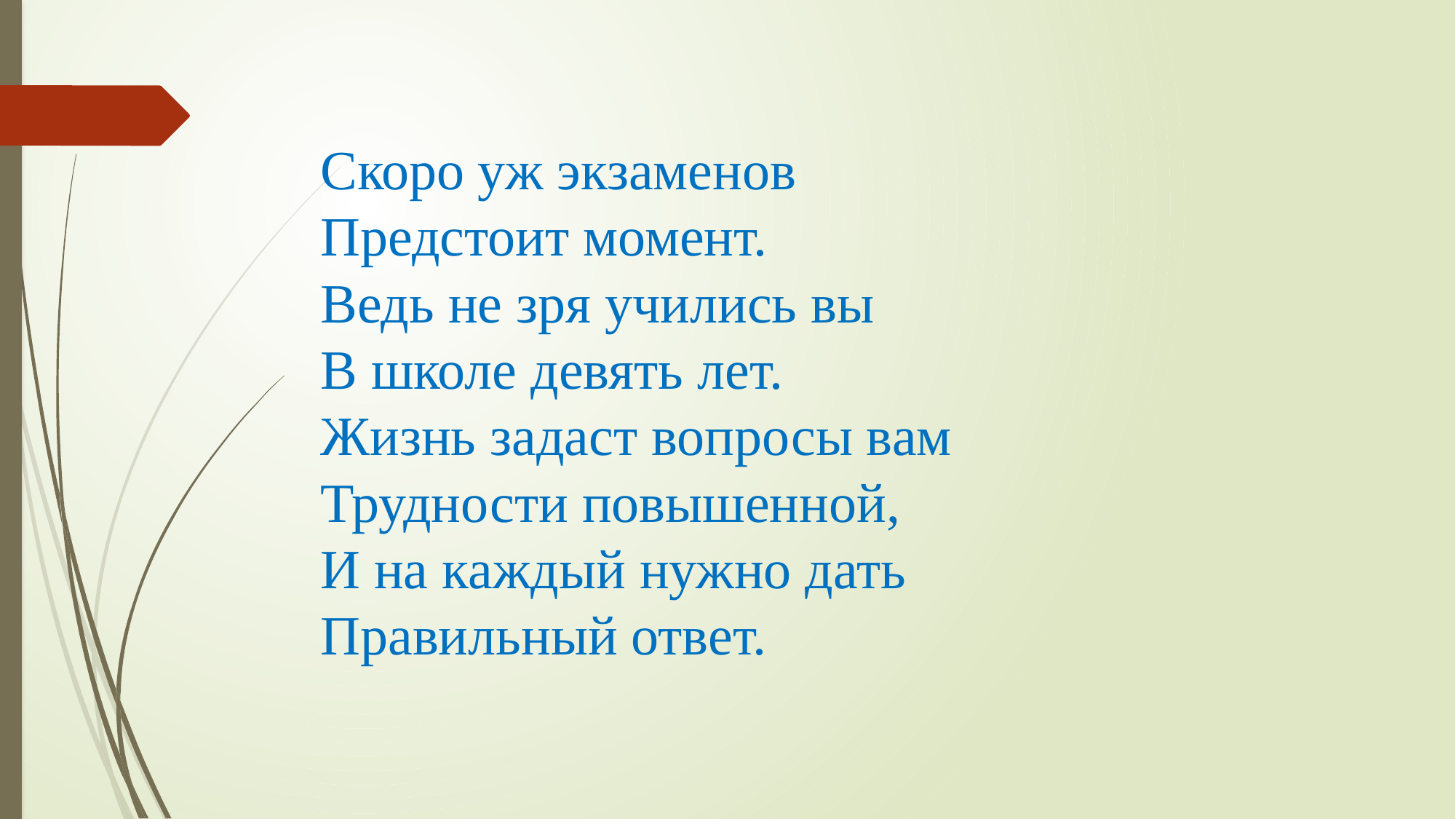

# Скоро уж экзаменов  Предстоит момент.  Ведь не зря учились вы  В школе девять лет.  Жизнь задаст вопросы вам  Трудности повышенной,  И на каждый нужно дать  Правильный ответ.